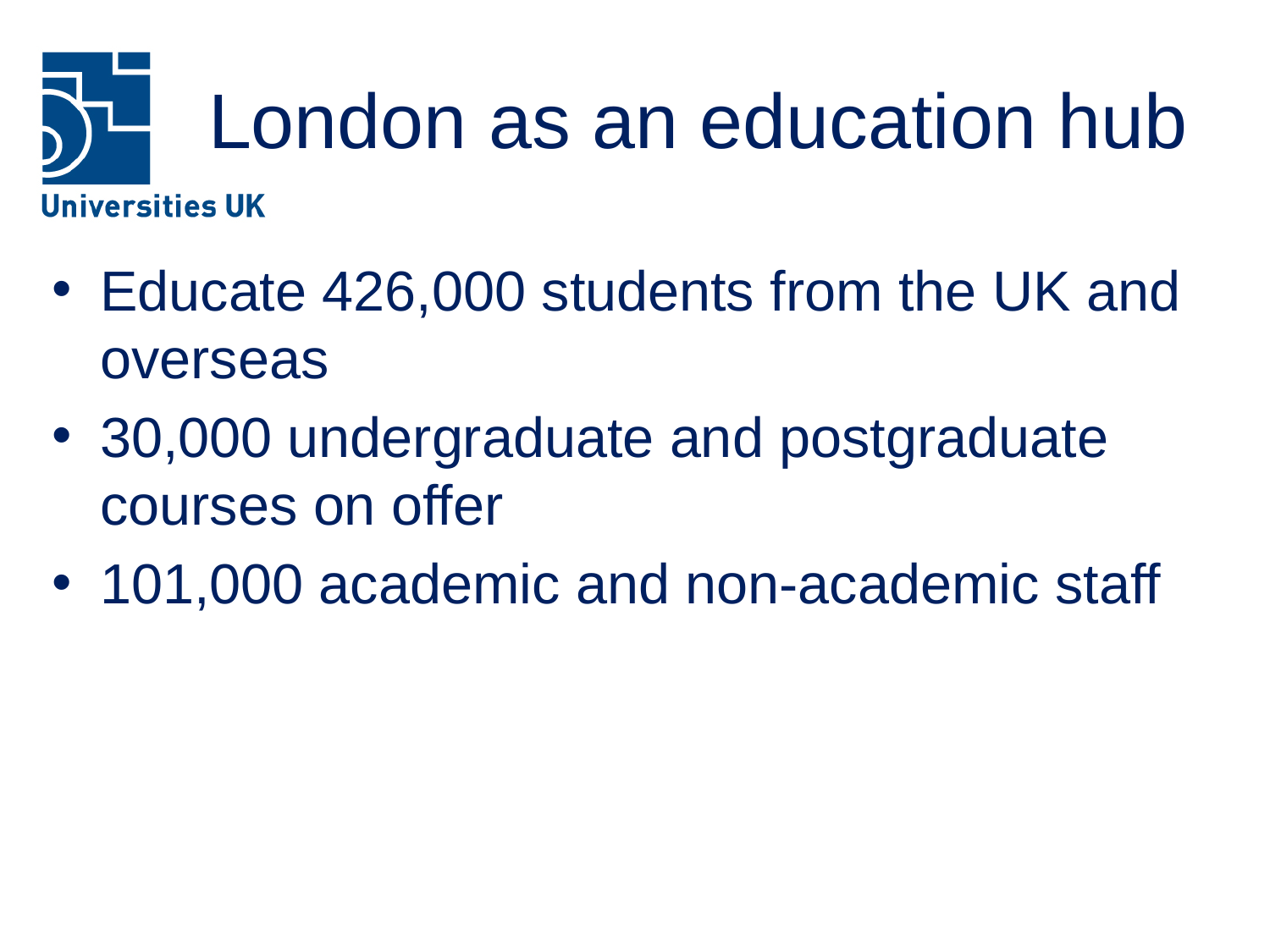

# London as an education hub
Educate 426,000 students from the UK and overseas
30,000 undergraduate and postgraduate courses on offer
101,000 academic and non-academic staff